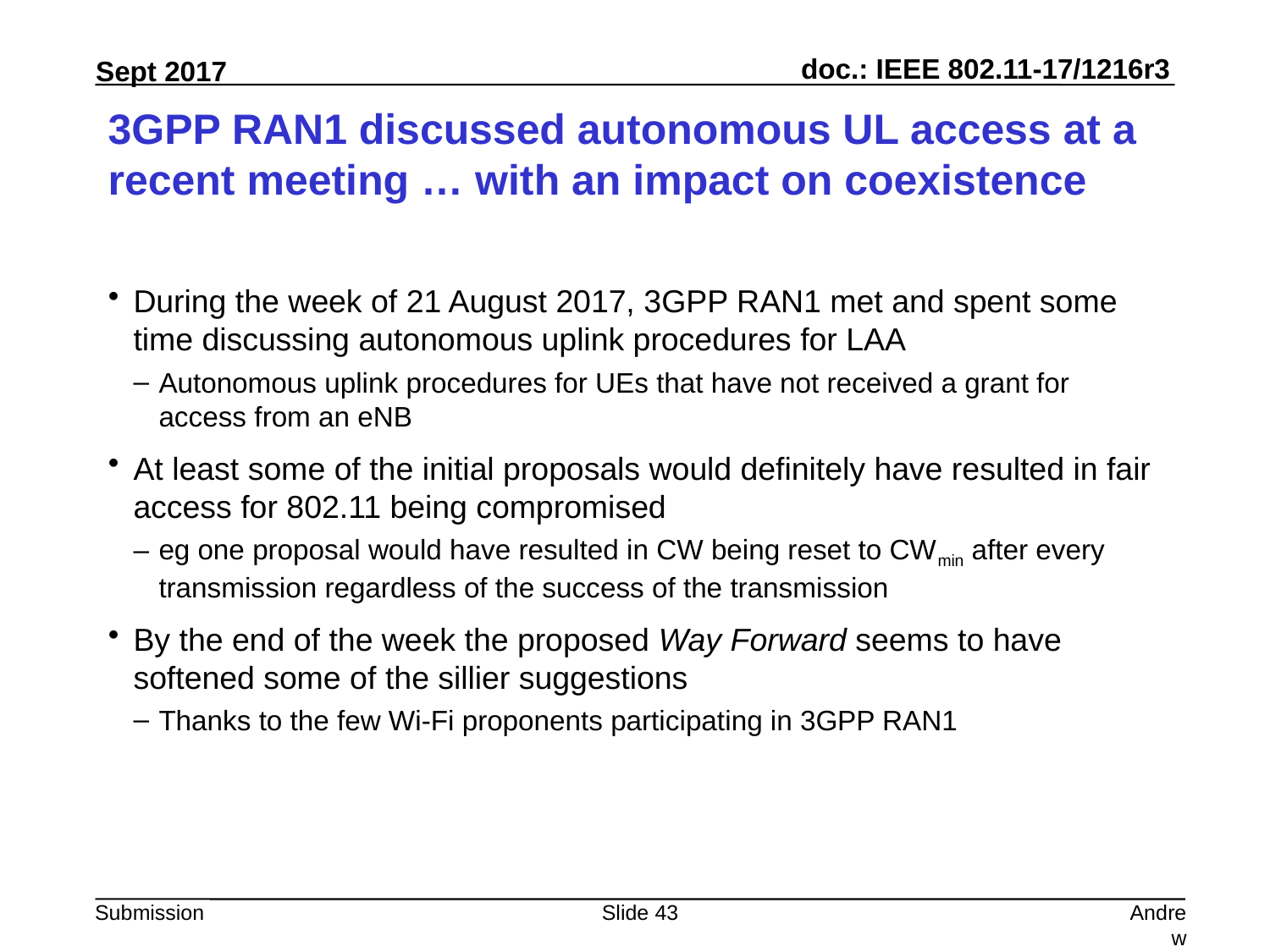

# 3GPP RAN1 discussed autonomous UL access at a recent meeting … with an impact on coexistence
During the week of 21 August 2017, 3GPP RAN1 met and spent some time discussing autonomous uplink procedures for LAA
Autonomous uplink procedures for UEs that have not received a grant for access from an eNB
At least some of the initial proposals would definitely have resulted in fair access for 802.11 being compromised
eg one proposal would have resulted in CW being reset to CWmin after every transmission regardless of the success of the transmission
By the end of the week the proposed Way Forward seems to have softened some of the sillier suggestions
Thanks to the few Wi-Fi proponents participating in 3GPP RAN1
Slide 43
Andrew Myles, Cisco